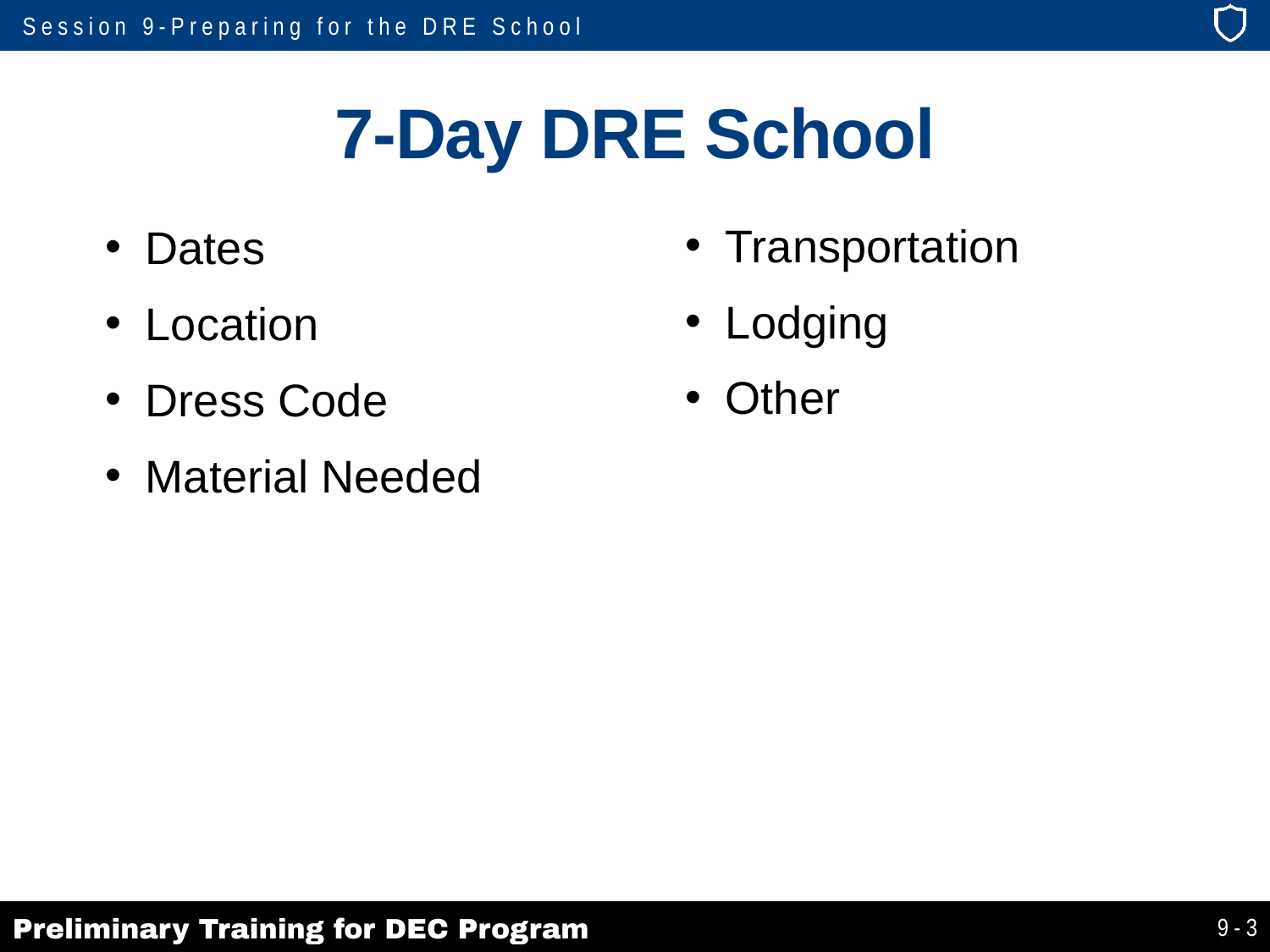

# 7-Day DRE School
Dates
Location
Dress Code
Material Needed
Transportation
Lodging
Other

9-3